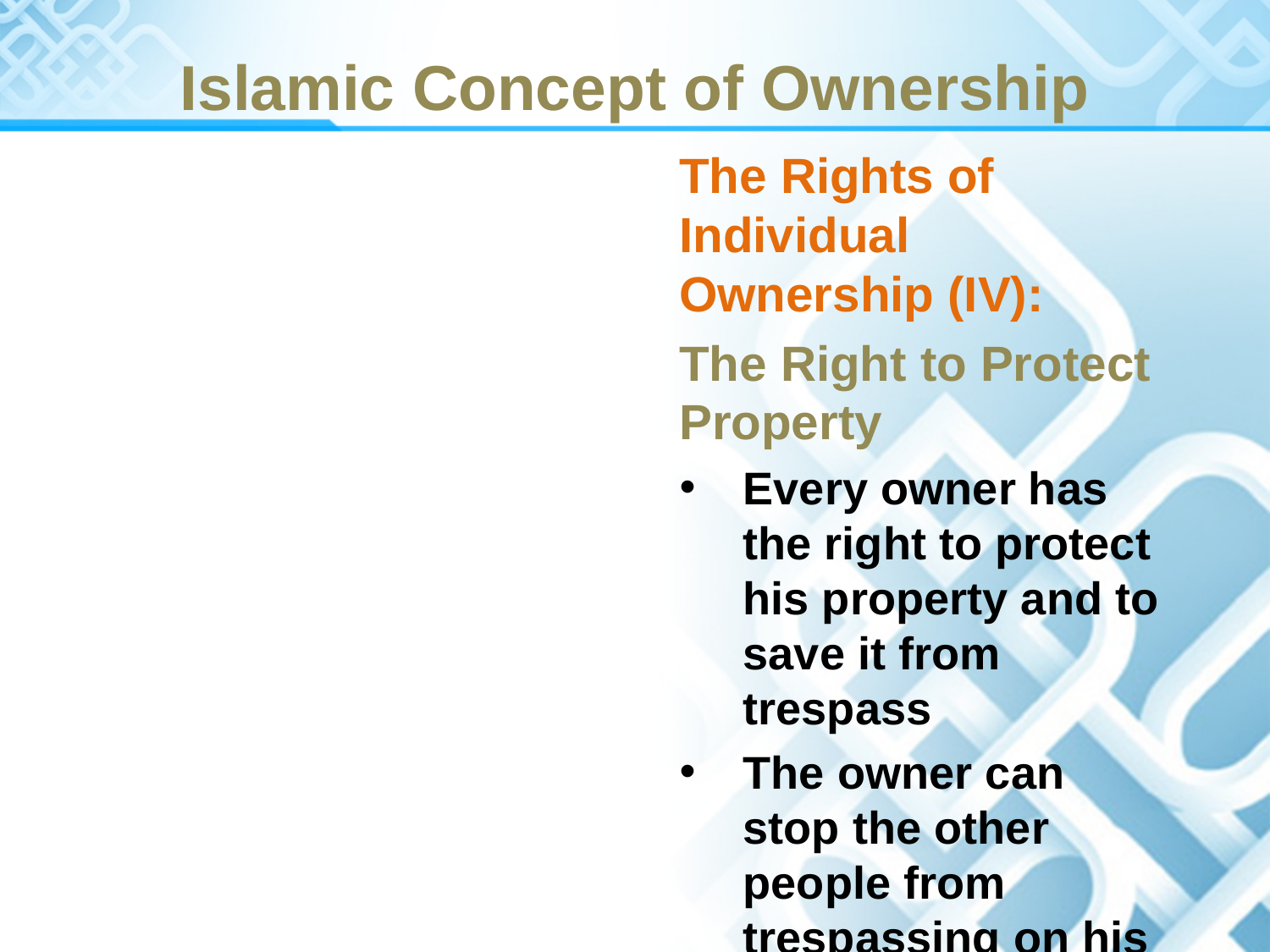

Islamic Concept of Ownership
The Rights of Individual Ownership (IV):
The Right to Protect Property
Every owner has the right to protect his property and to save it from trespass
The owner can stop the other people from trespassing on his property